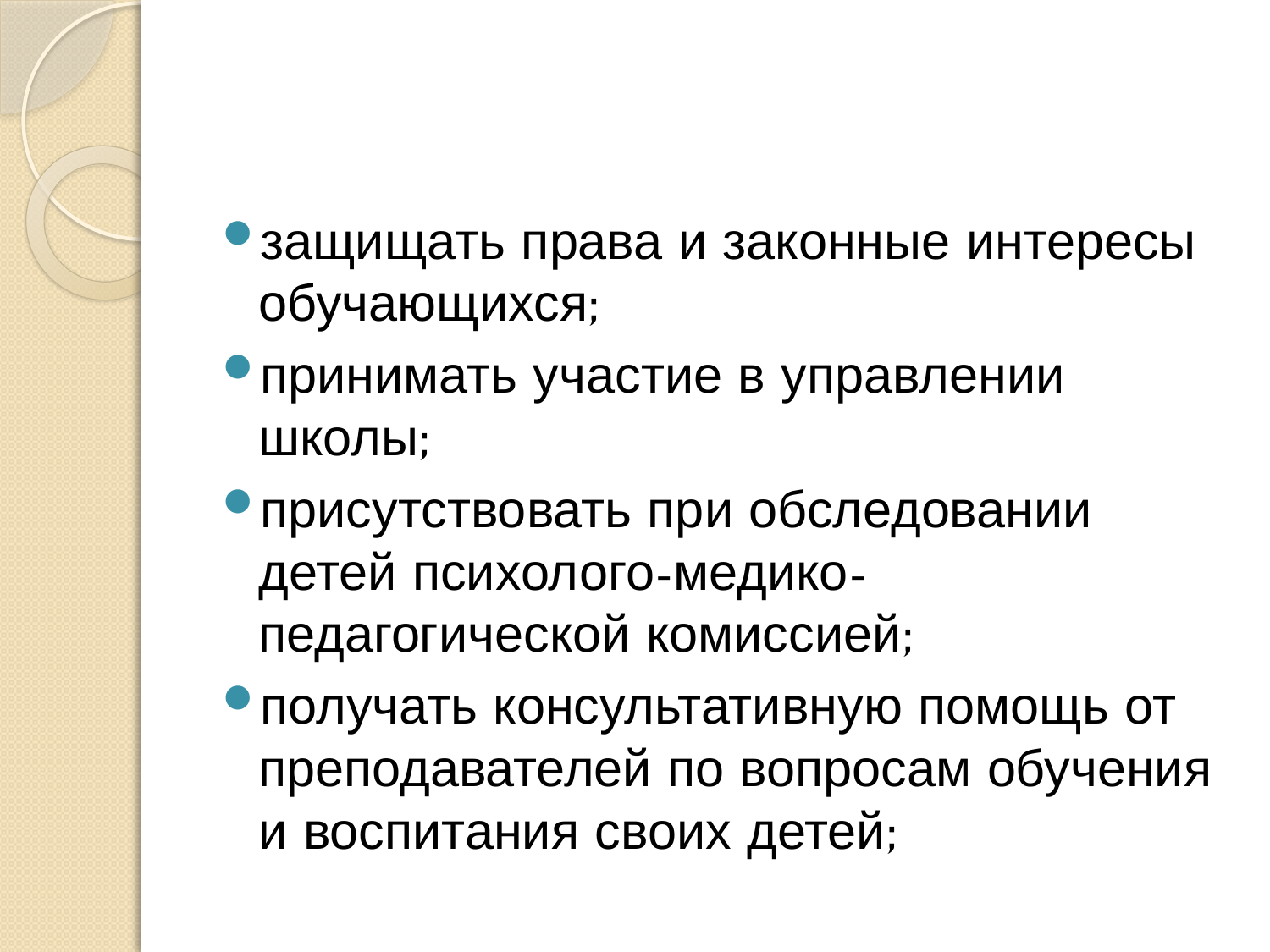

защищать права и законные интересы обучающихся;
принимать участие в управлении школы;
присутствовать при обследовании детей психолого-медико-педагогической комиссией;
получать консультативную помощь от преподавателей по вопросам обучения и воспитания своих детей;